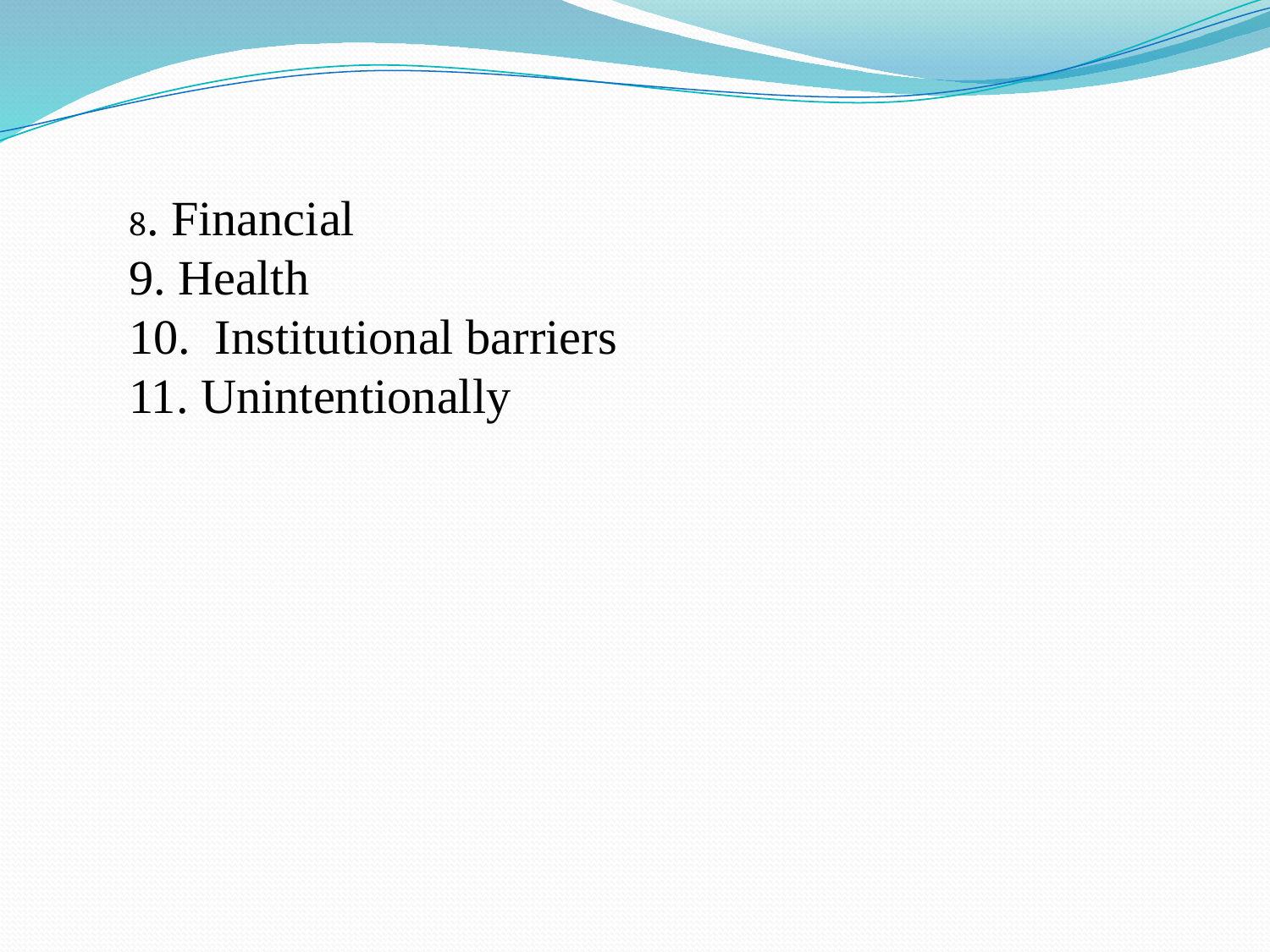

8. Financial
9. Health
10.  Institutional barriers
11. Unintentionally